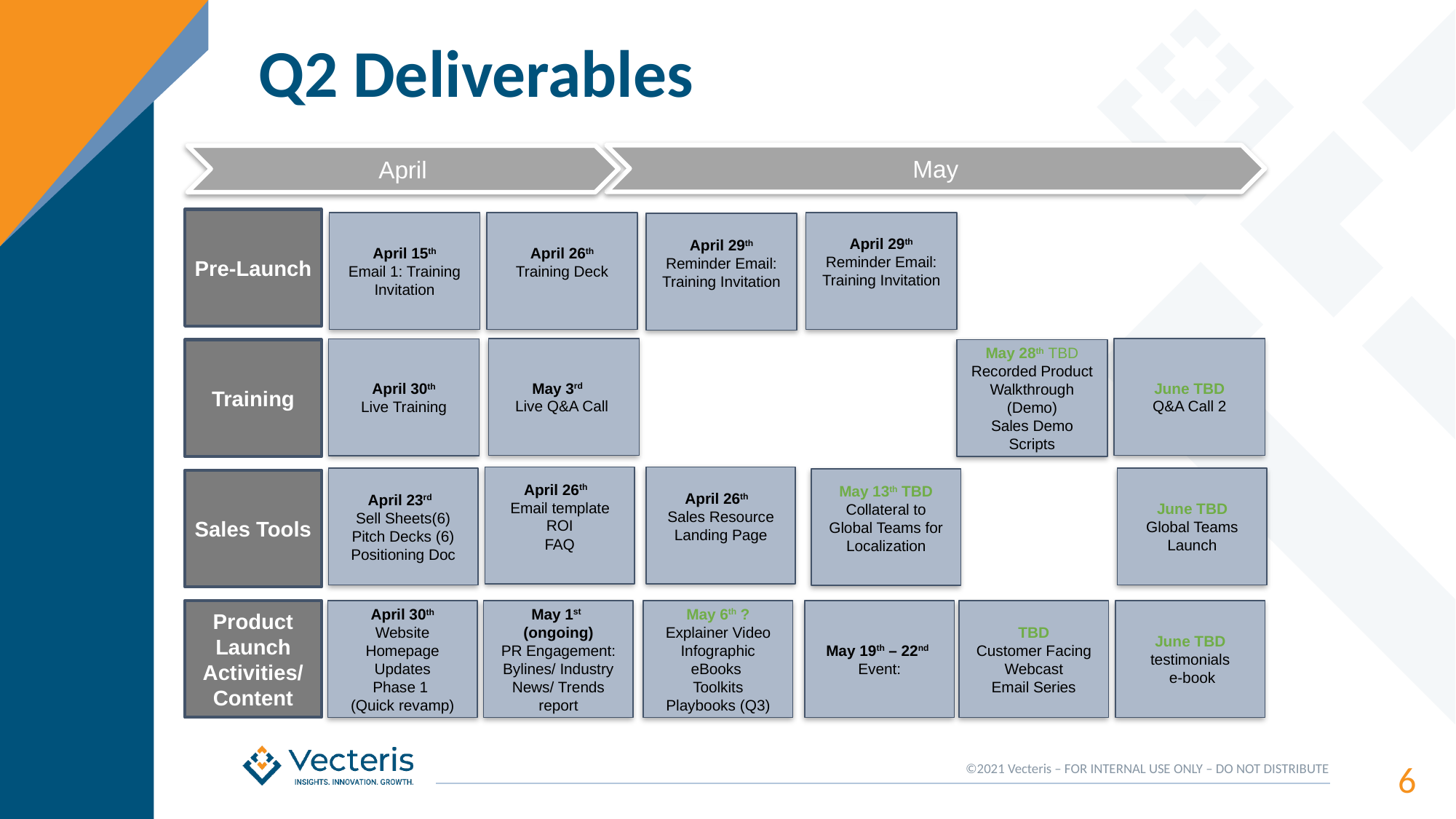

# Q2 Deliverables
May
April
Pre-Launch
April 29th
Reminder Email:
Training Invitation

April 26th
Training Deck

April 15th
Email 1: Training Invitation
April 29th
Reminder Email:
Training Invitation

May 3rd
Live Q&A Call
June TBD
Q&A Call 2
April 30th
Live Training
May 28th TBD Recorded Product Walkthrough (Demo)
Sales Demo Scripts
Training
April 26th
Email template
ROI
FAQ

April 26th
Sales Resource Landing Page

June TBD
Global Teams Launch
April 23rd
Sell Sheets(6)
Pitch Decks (6)
Positioning Doc
May 13th TBD
Collateral to Global Teams for Localization

Sales Tools
TBD
Customer Facing Webcast
Email Series
May 6th ?
Explainer Video
Infographic
eBooks
Toolkits
Playbooks (Q3)
Product Launch Activities/ Content
April 30th
Website Homepage Updates
Phase 1
(Quick revamp)

May 1st  (ongoing)
PR Engagement:
Bylines/ Industry News/ Trends report

May 19th – 22nd
Event:
June TBD
testimonials
 e-book
6
©2021 Vecteris – FOR INTERNAL USE ONLY – DO NOT DISTRIBUTE